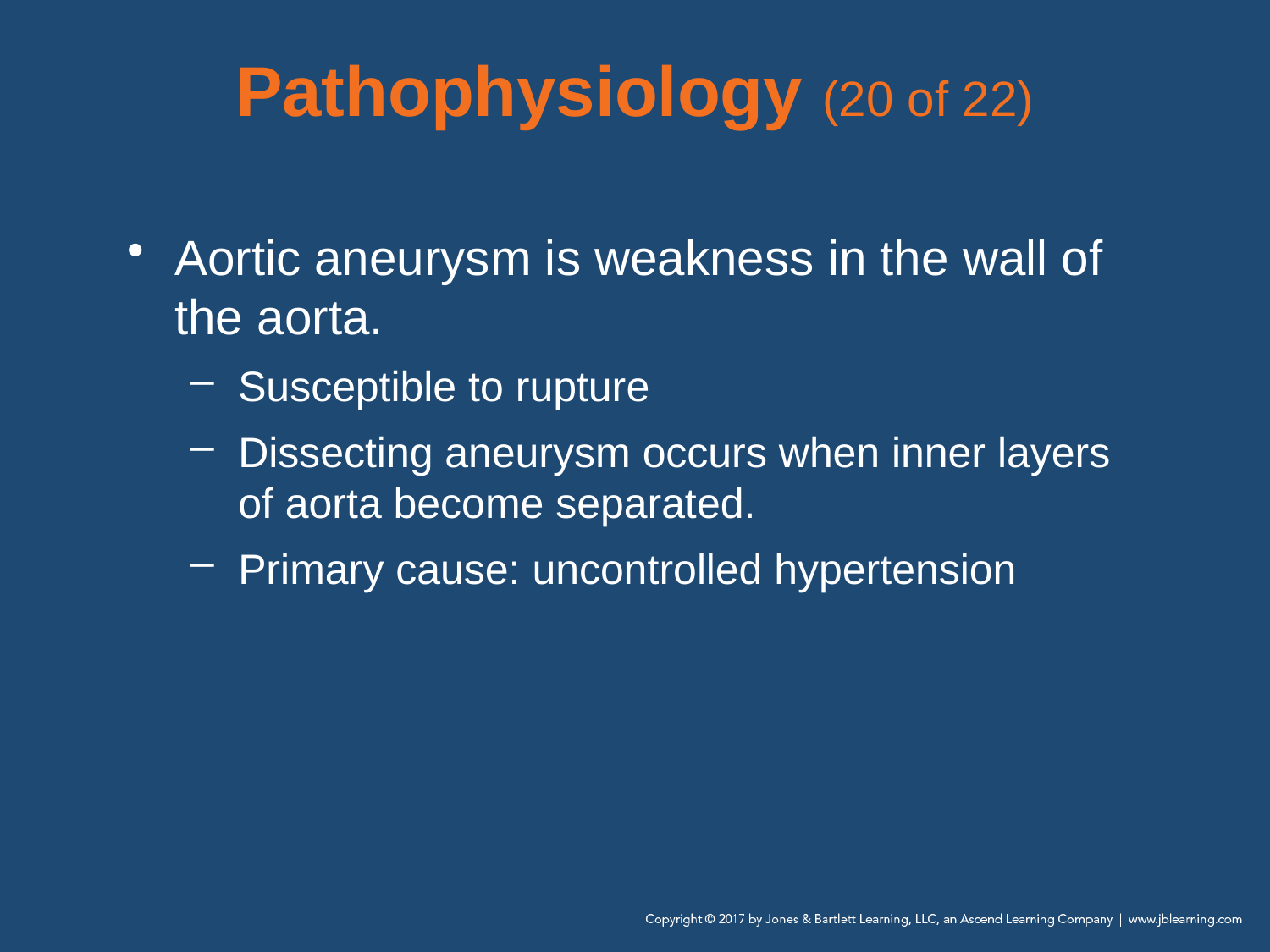

# Pathophysiology (20 of 22)
Aortic aneurysm is weakness in the wall of the aorta.
Susceptible to rupture
Dissecting aneurysm occurs when inner layers of aorta become separated.
Primary cause: uncontrolled hypertension